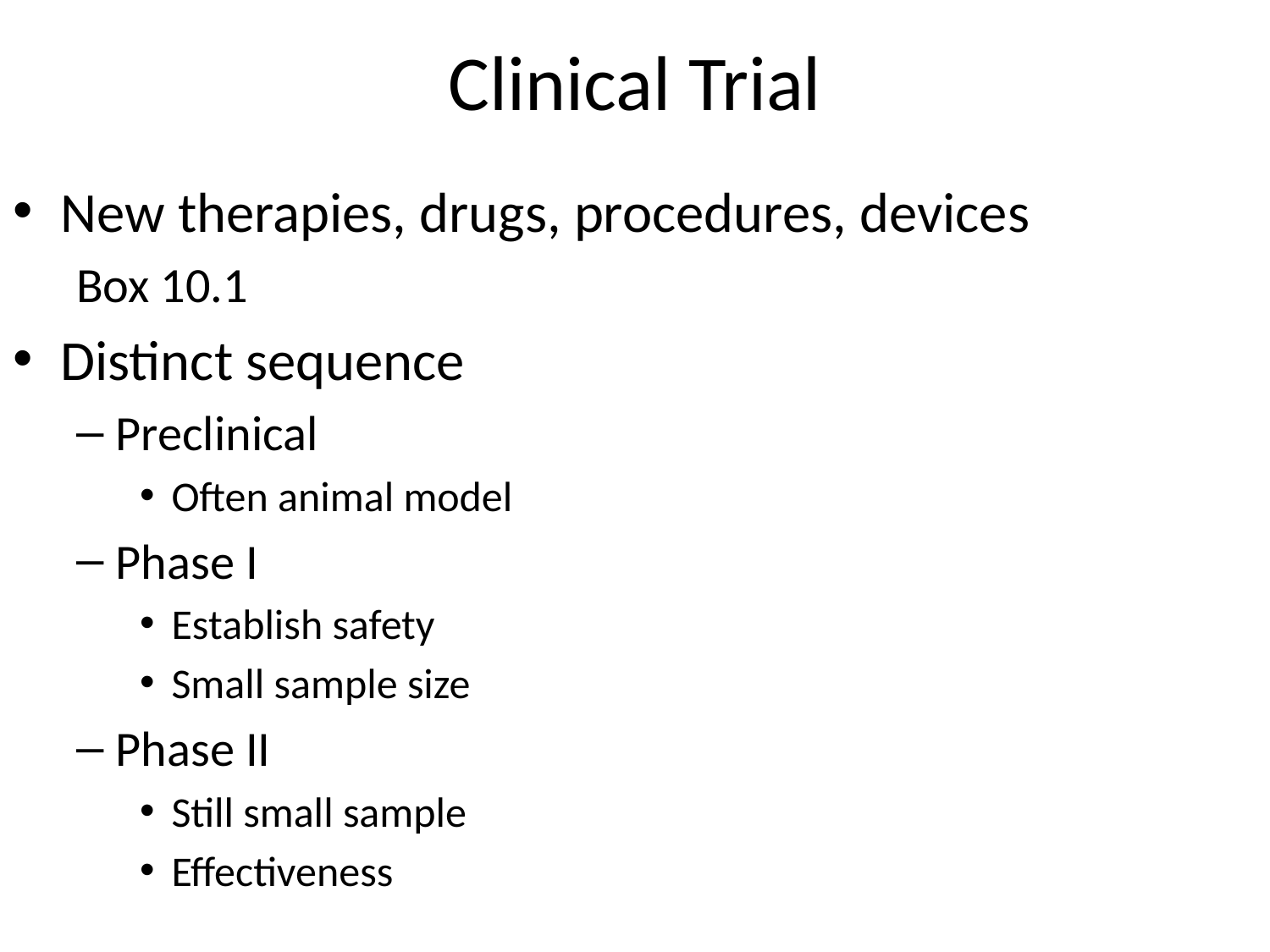

# Clinical Trial
New therapies, drugs, procedures, devices
Box 10.1
Distinct sequence
Preclinical
Often animal model
Phase I
Establish safety
Small sample size
Phase II
Still small sample
Effectiveness